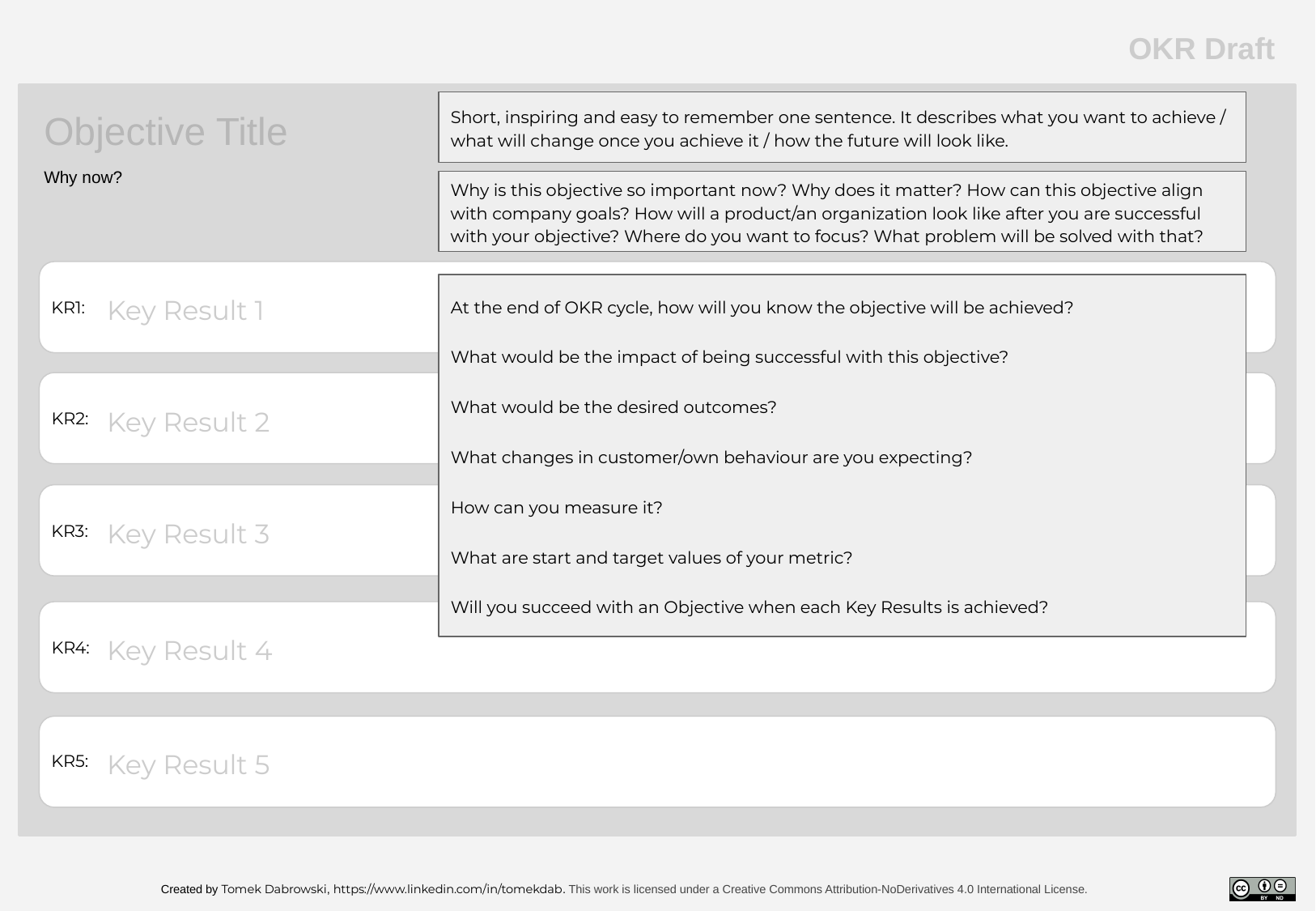

# Objective Title
Short, inspiring and easy to remember one sentence. It describes what you want to achieve / what will change once you achieve it / how the future will look like.
Why is this objective so important now? Why does it matter? How can this objective align with company goals? How will a product/an organization look like after you are successful with your objective? Where do you want to focus? What problem will be solved with that?
Key Result 1
At the end of OKR cycle, how will you know the objective will be achieved?
What would be the impact of being successful with this objective?
What would be the desired outcomes?
What changes in customer/own behaviour are you expecting?
How can you measure it?
What are start and target values of your metric?
Will you succeed with an Objective when each Key Results is achieved?
Key Result 2
Key Result 3
Key Result 4
Key Result 5